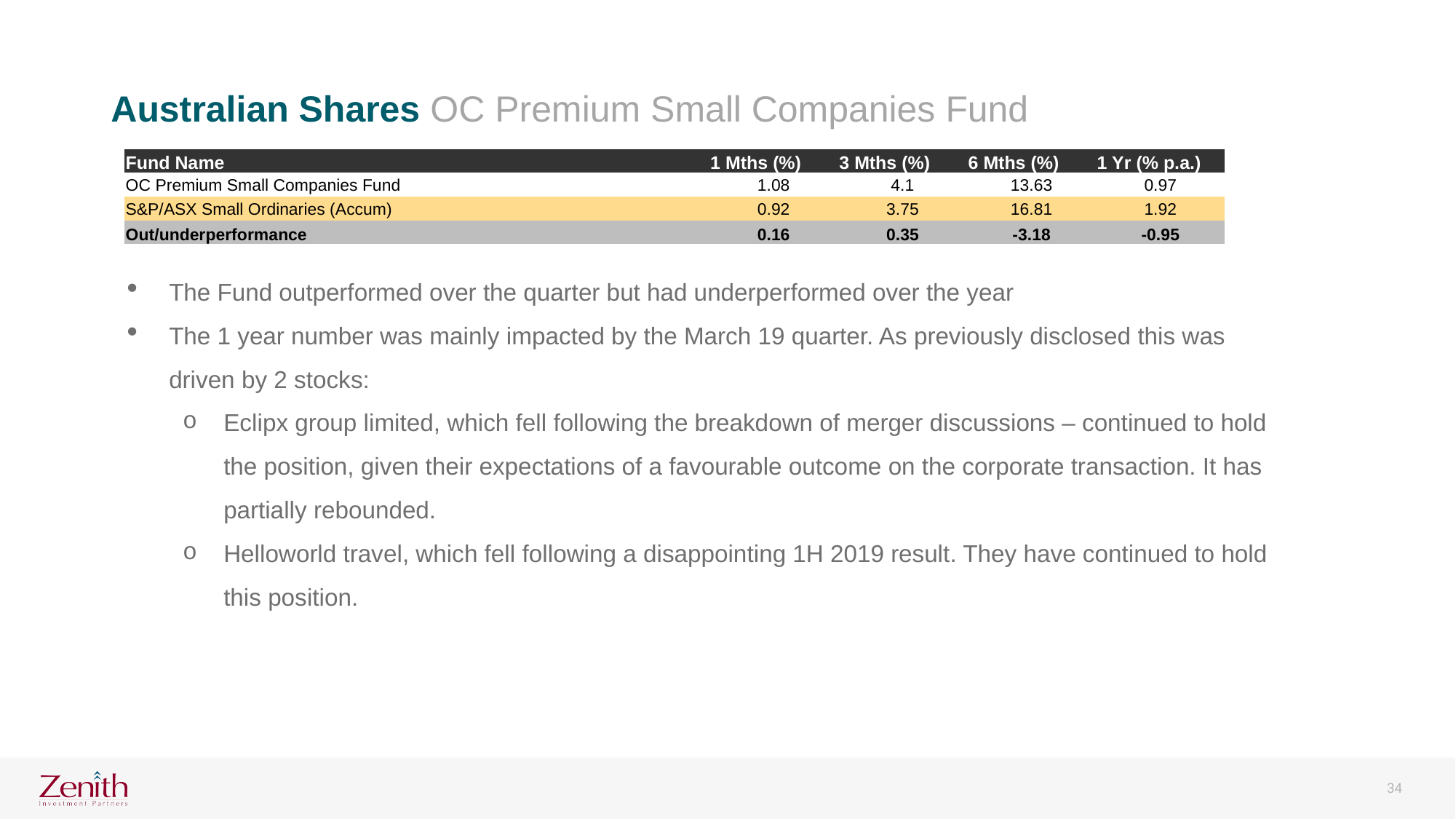

Australian Shares OC Premium Small Companies Fund

| Fund Name | 1 Mths (%) | 3 Mths (%) | 6 Mths (%) | 1 Yr (% p.a.) |
| --- | --- | --- | --- | --- |
| OC Premium Small Companies Fund | 1.08 | 4.1 | 13.63 | 0.97 |
| S&P/ASX Small Ordinaries (Accum) | 0.92 | 3.75 | 16.81 | 1.92 |
| Out/underperformance | 0.16 | 0.35 | -3.18 | -0.95 |
The Fund outperformed over the quarter but had underperformed over the year
The 1 year number was mainly impacted by the March 19 quarter. As previously disclosed this was driven by 2 stocks:
Eclipx group limited, which fell following the breakdown of merger discussions – continued to hold the position, given their expectations of a favourable outcome on the corporate transaction. It has partially rebounded.
Helloworld travel, which fell following a disappointing 1H 2019 result. They have continued to hold this position.